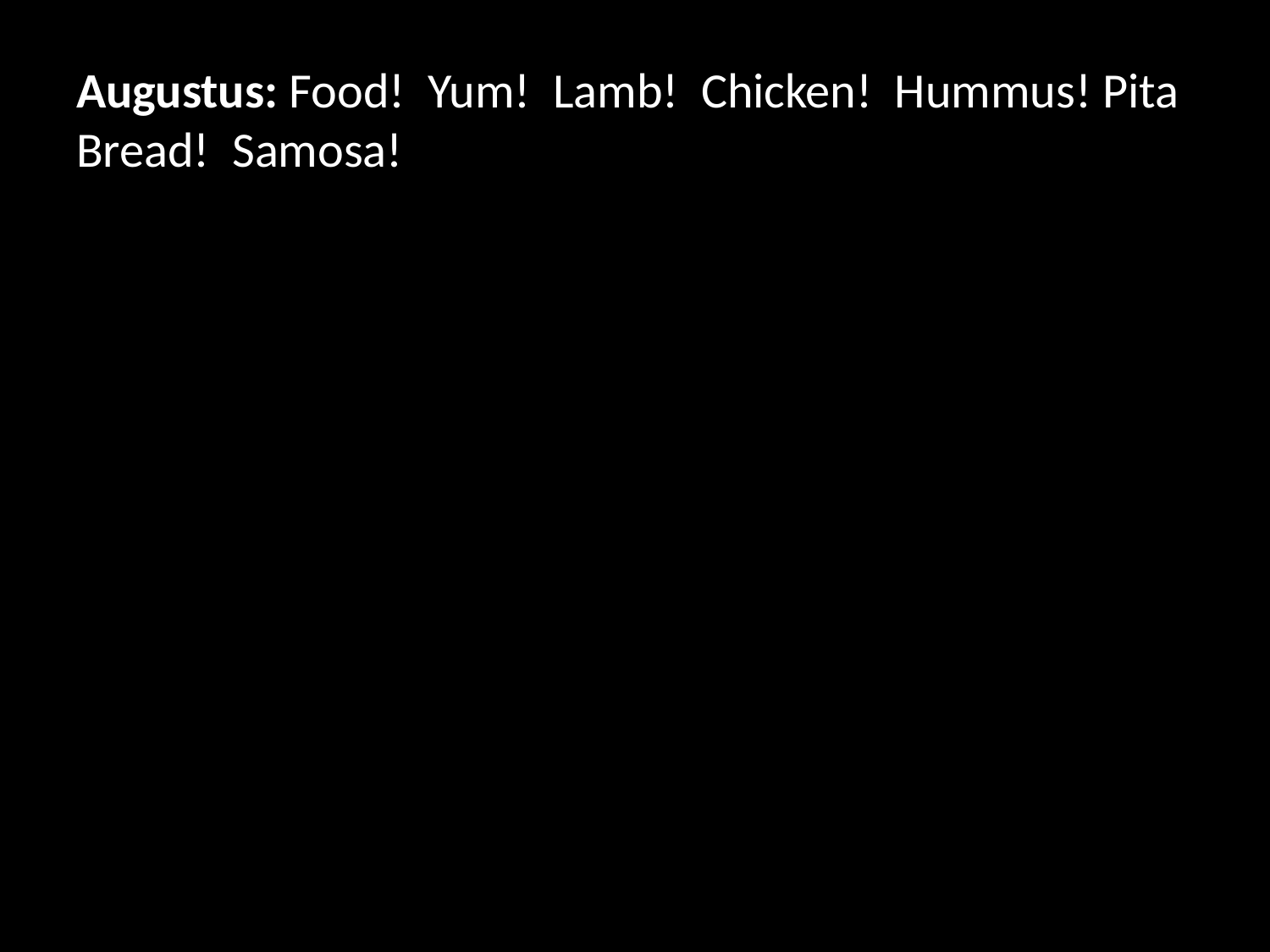

# Augustus: Food!  Yum!  Lamb!  Chicken!  Hummus! Pita Bread!  Samosa!